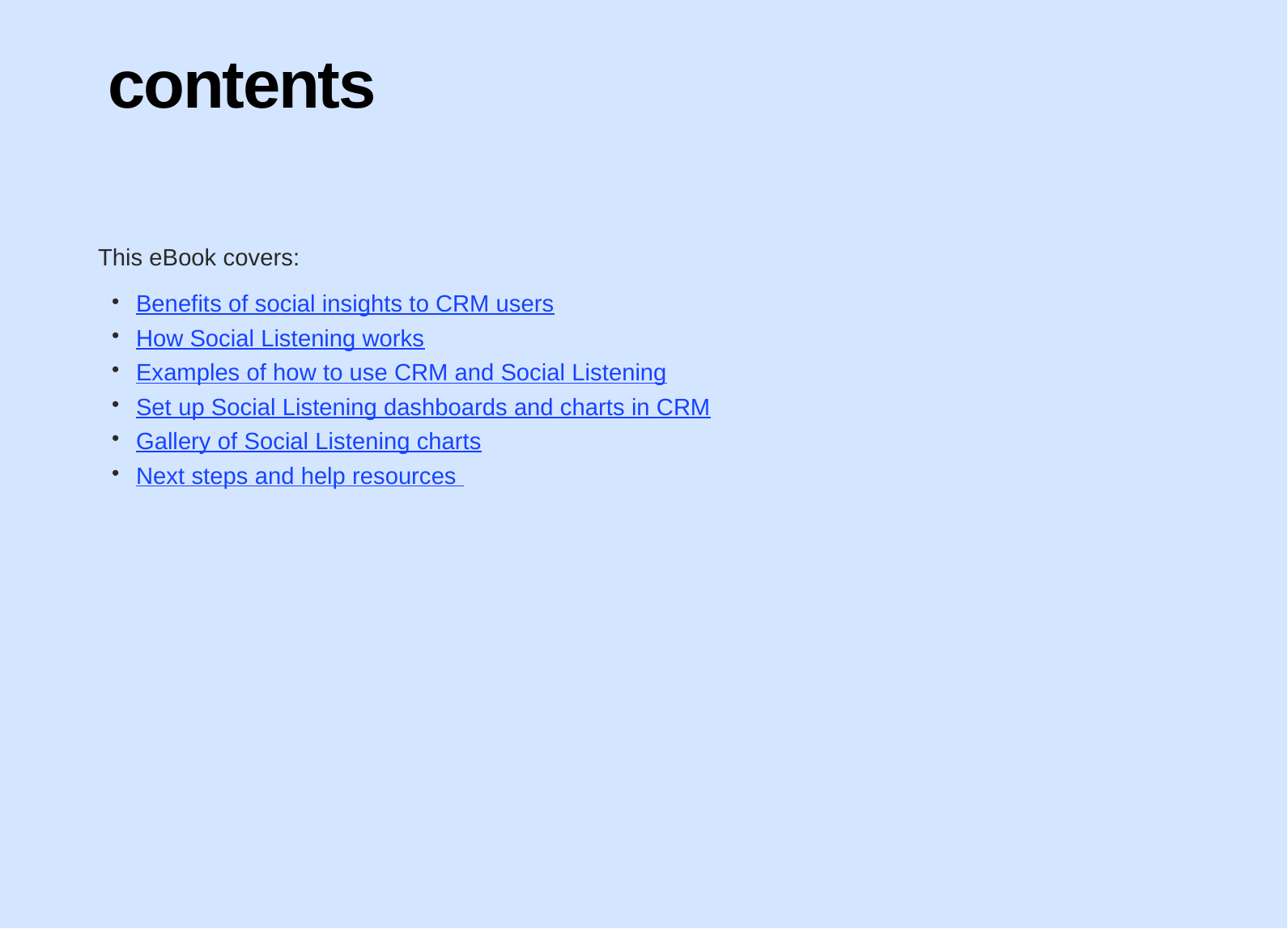

# contents

This eBook covers:
Benefits of social insights to CRM users
How Social Listening works
Examples of how to use CRM and Social Listening
Set up Social Listening dashboards and charts in CRM
Gallery of Social Listening charts
Next steps and help resources